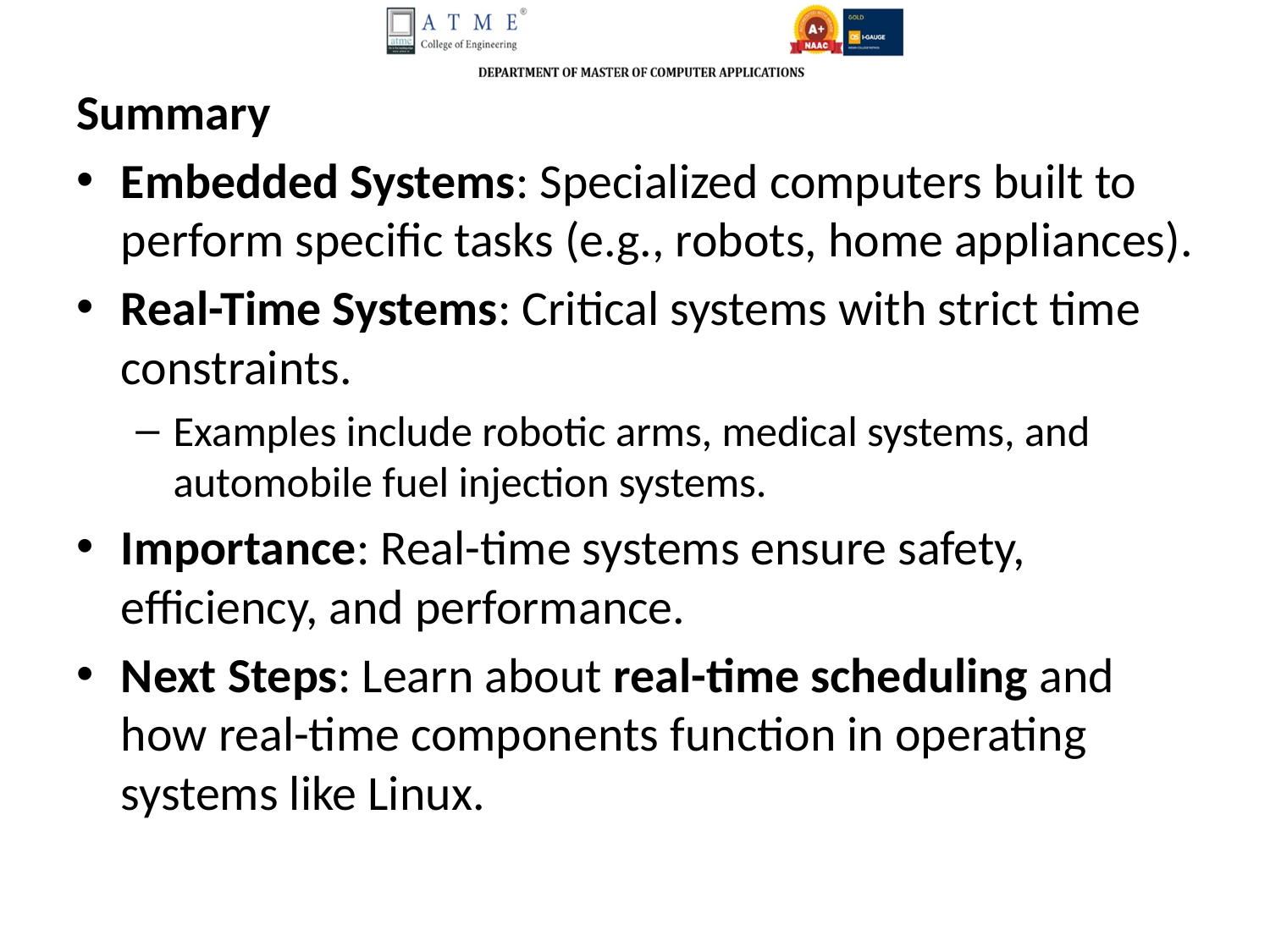

Summary
Embedded Systems: Specialized computers built to perform specific tasks (e.g., robots, home appliances).
Real-Time Systems: Critical systems with strict time constraints.
Examples include robotic arms, medical systems, and automobile fuel injection systems.
Importance: Real-time systems ensure safety, efficiency, and performance.
Next Steps: Learn about real-time scheduling and how real-time components function in operating systems like Linux.